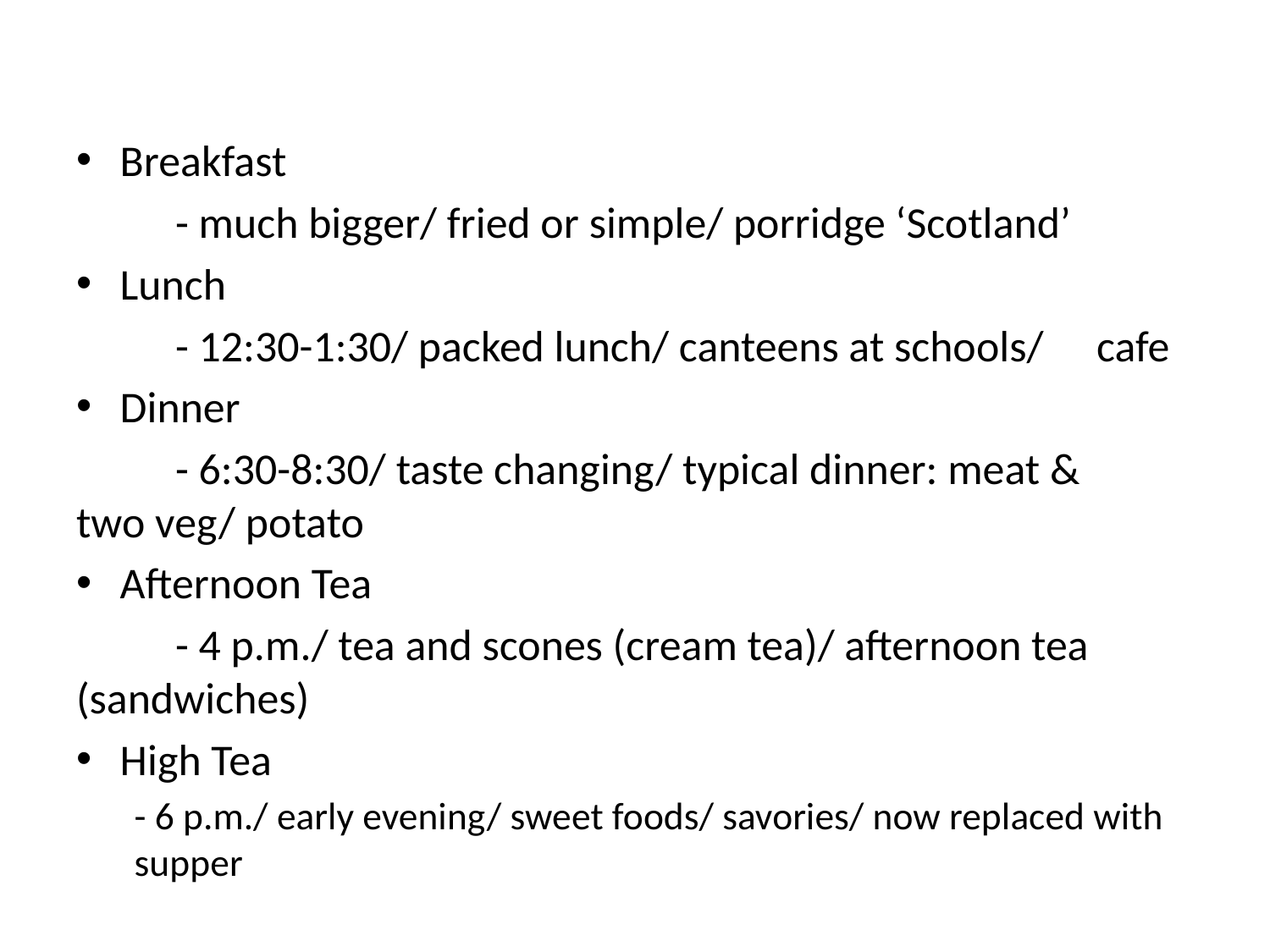

Breakfast
	- much bigger/ fried or simple/ porridge ‘Scotland’
Lunch
	- 12:30-1:30/ packed lunch/ canteens at schools/ 	   cafe
Dinner
	- 6:30-8:30/ taste changing/ typical dinner: meat & 	   two veg/ potato
Afternoon Tea
	- 4 p.m./ tea and scones (cream tea)/ afternoon tea 	   (sandwiches)
High Tea
	- 6 p.m./ early evening/ sweet foods/ savories/ now replaced with supper